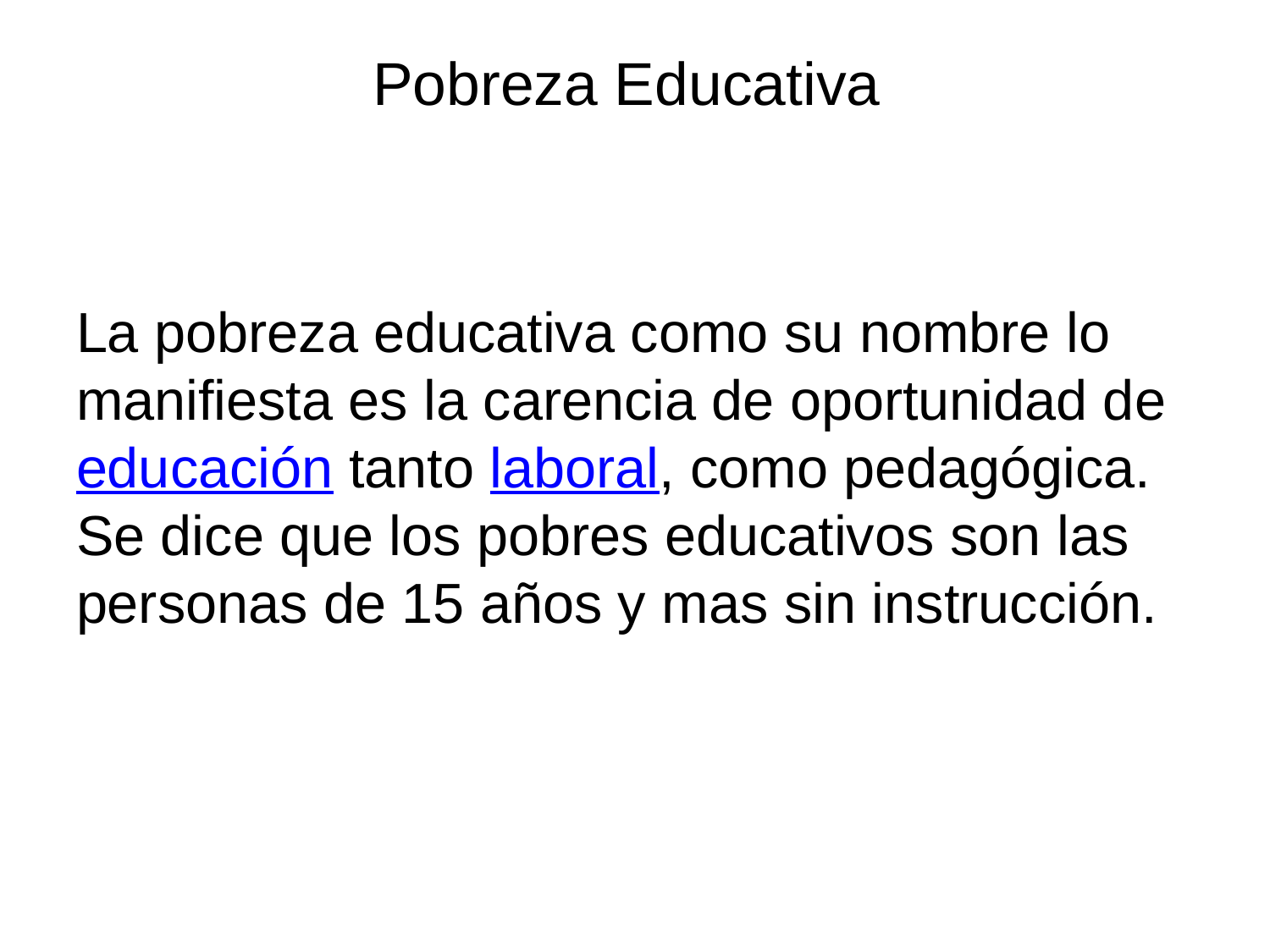

# Pobreza Educativa
La pobreza educativa como su nombre lo manifiesta es la carencia de oportunidad de educación tanto laboral, como pedagógica. Se dice que los pobres educativos son las personas de 15 años y mas sin instrucción.